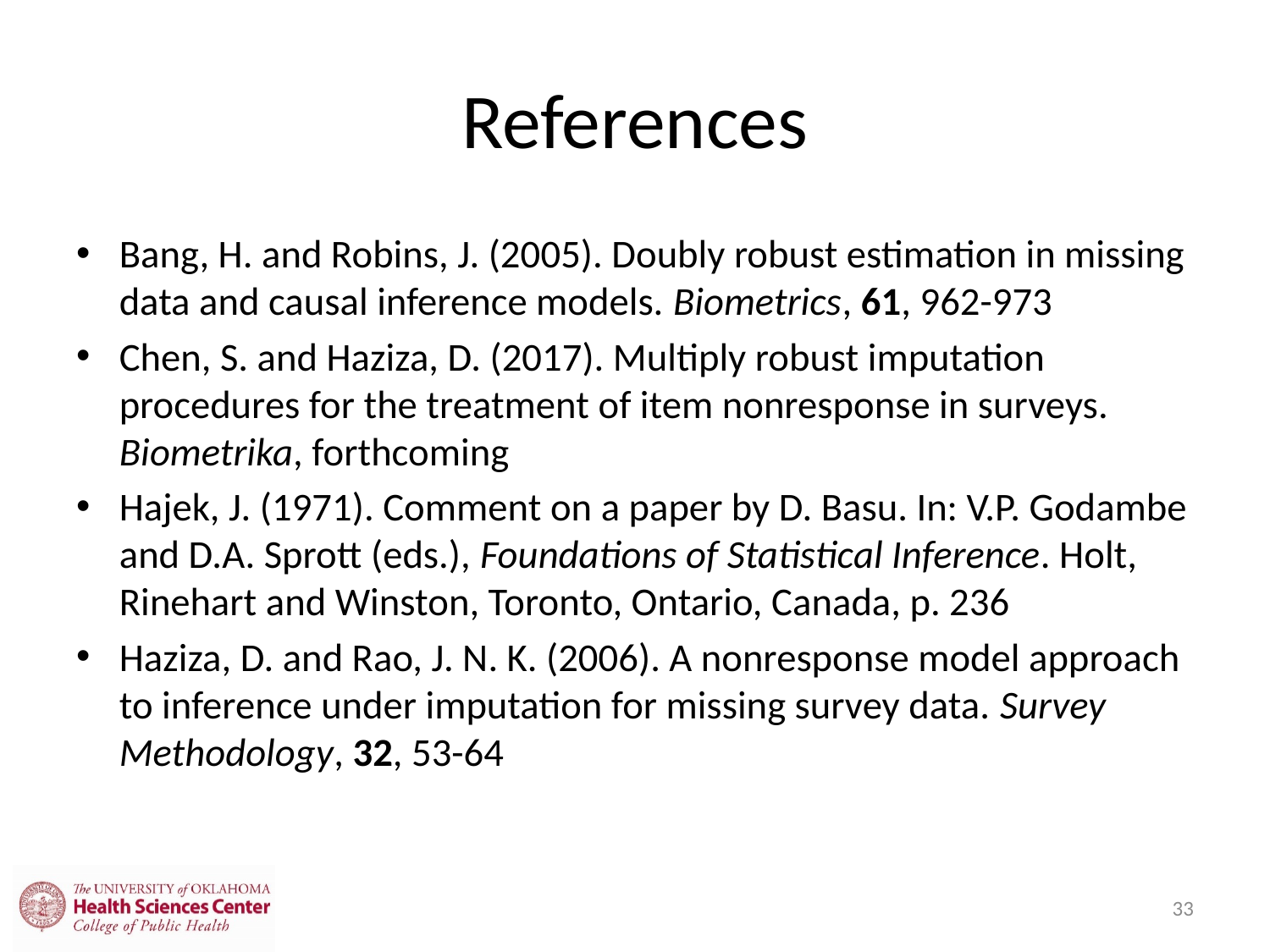

# References
Bang, H. and Robins, J. (2005). Doubly robust estimation in missing data and causal inference models. Biometrics, 61, 962-973
Chen, S. and Haziza, D. (2017). Multiply robust imputation procedures for the treatment of item nonresponse in surveys. Biometrika, forthcoming
Hajek, J. (1971). Comment on a paper by D. Basu. In: V.P. Godambe and D.A. Sprott (eds.), Foundations of Statistical Inference. Holt, Rinehart and Winston, Toronto, Ontario, Canada, p. 236
Haziza, D. and Rao, J. N. K. (2006). A nonresponse model approach to inference under imputation for missing survey data. Survey Methodology, 32, 53-64
33